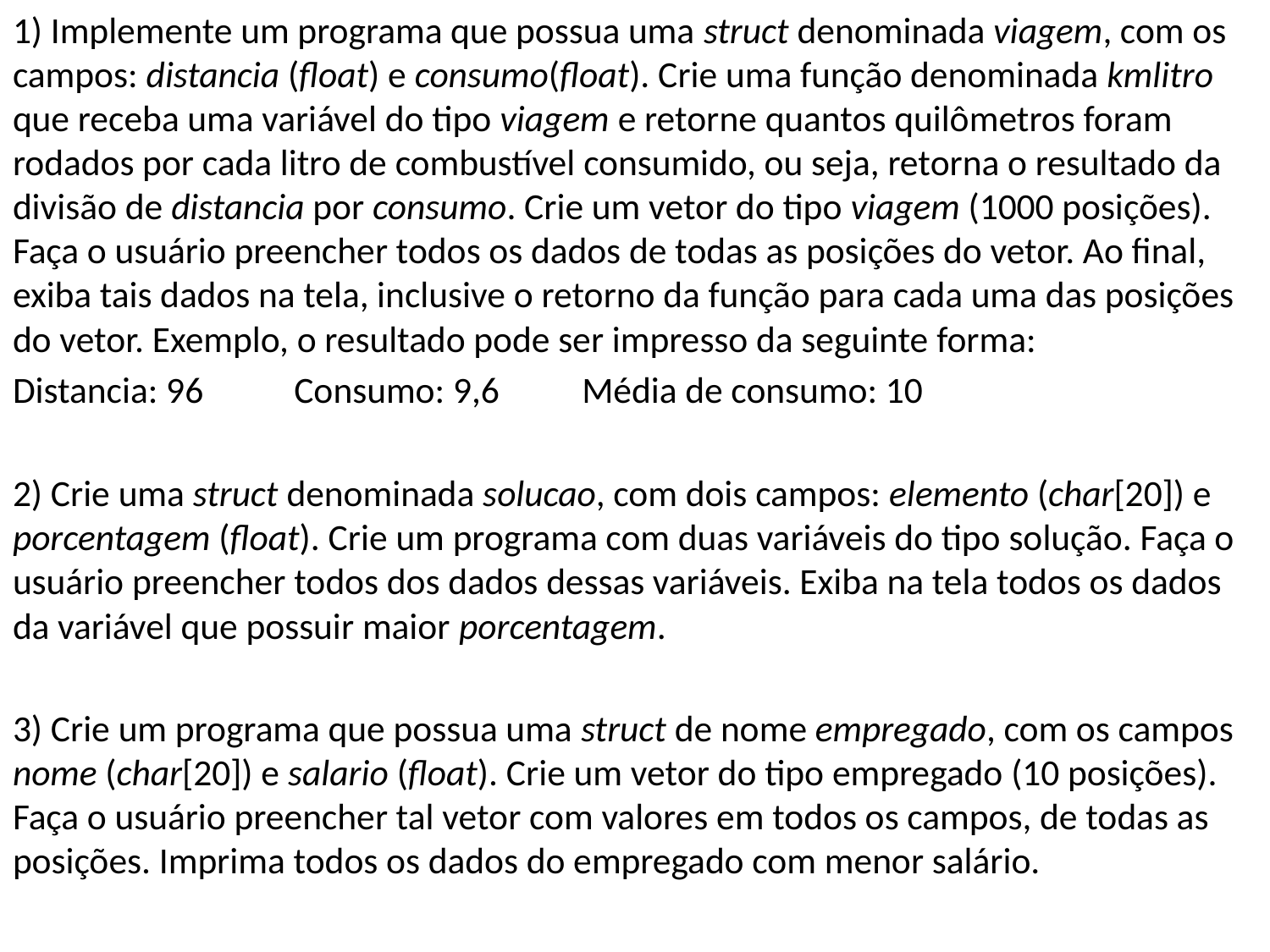

1) Implemente um programa que possua uma struct denominada viagem, com os campos: distancia (float) e consumo(float). Crie uma função denominada kmlitro que receba uma variável do tipo viagem e retorne quantos quilômetros foram rodados por cada litro de combustível consumido, ou seja, retorna o resultado da divisão de distancia por consumo. Crie um vetor do tipo viagem (1000 posições). Faça o usuário preencher todos os dados de todas as posições do vetor. Ao final, exiba tais dados na tela, inclusive o retorno da função para cada uma das posições do vetor. Exemplo, o resultado pode ser impresso da seguinte forma:
Distancia: 96           Consumo: 9,6          Média de consumo: 10

2) Crie uma struct denominada solucao, com dois campos: elemento (char[20]) e porcentagem (float). Crie um programa com duas variáveis do tipo solução. Faça o usuário preencher todos dos dados dessas variáveis. Exiba na tela todos os dados da variável que possuir maior porcentagem.

3) Crie um programa que possua uma struct de nome empregado, com os campos nome (char[20]) e salario (float). Crie um vetor do tipo empregado (10 posições). Faça o usuário preencher tal vetor com valores em todos os campos, de todas as posições. Imprima todos os dados do empregado com menor salário.